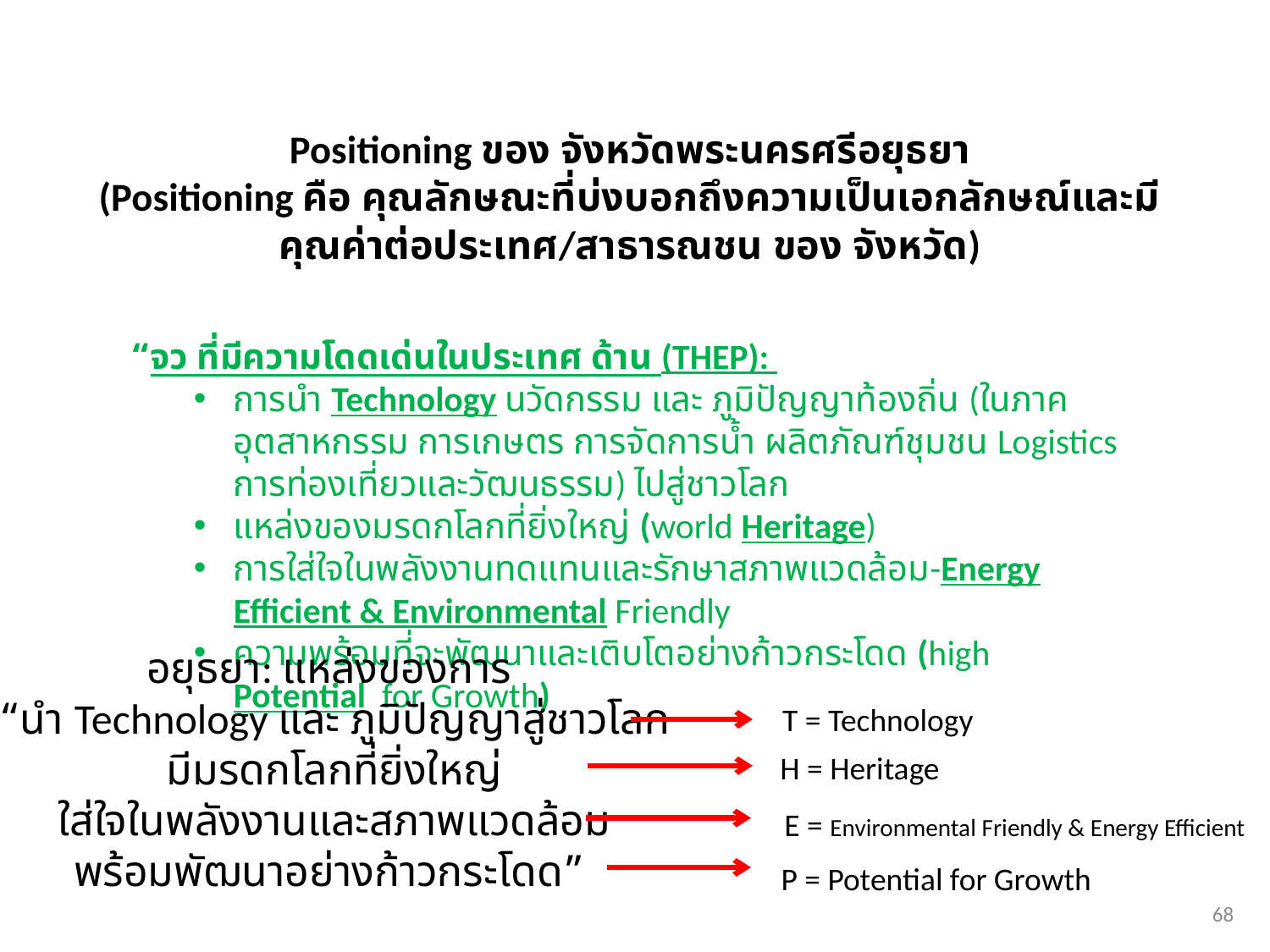

# Positioning ของ จังหวัดพระนครศรีอยุธยา (Positioning คือ คุณลักษณะที่บ่งบอกถึงความเป็นเอกลักษณ์และมีคุณค่าต่อประเทศ/สาธารณชน ของ จังหวัด)
“จว ที่มีความโดดเด่นในประเทศ ด้าน (THEP):
การนำ Technology นวัดกรรม และ ภูมิปัญญาท้องถิ่น (ในภาคอุตสาหกรรม การเกษตร การจัดการน้ำ ผลิตภัณฑ์ชุมชน Logistics การท่องเที่ยวและวัฒนธรรม) ไปสู่ชาวโลก
แหล่งของมรดกโลกที่ยิ่งใหญ่ (world Heritage)
การใส่ใจในพลังงานทดแทนและรักษาสภาพแวดล้อม-Energy Efficient & Environmental Friendly
ความพร้อมที่จะพัฒนาและเติบโตอย่างก้าวกระโดด (high Potential  for Growth)
อยุธยา: แหล่งของการ
“นำ Technology และ ภูมิปัญญาสู่ชาวโลก
มีมรดกโลกที่ยิ่งใหญ่
ใส่ใจในพลังงานและสภาพแวดล้อม
พร้อมพัฒนาอย่างก้าวกระโดด”
T = Technology
H = Heritage
E = Environmental Friendly & Energy Efficient
P = Potential for Growth
68